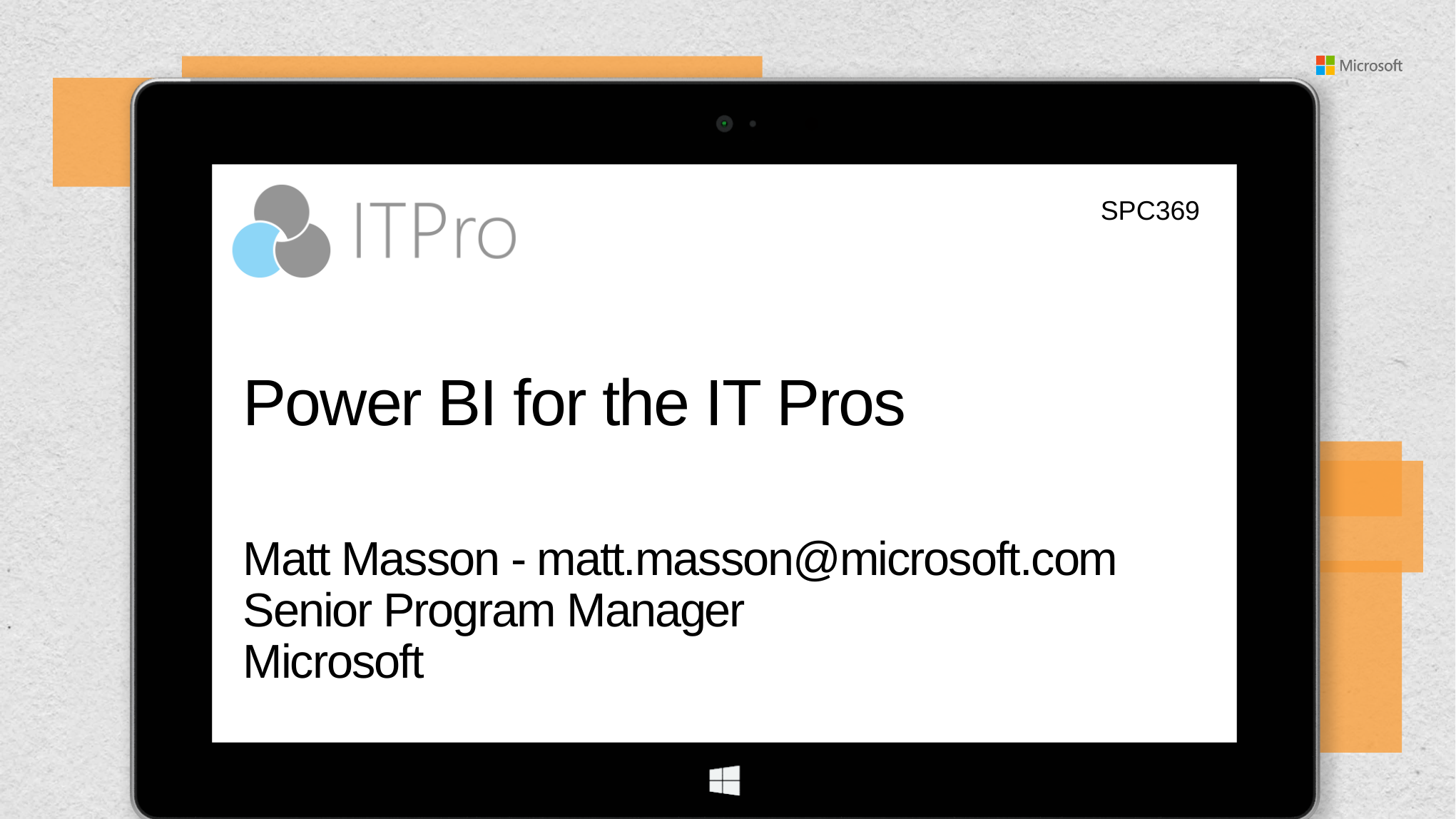

SPC369
# Power BI for the IT Pros
Matt Masson - matt.masson@microsoft.com
Senior Program Manager
Microsoft